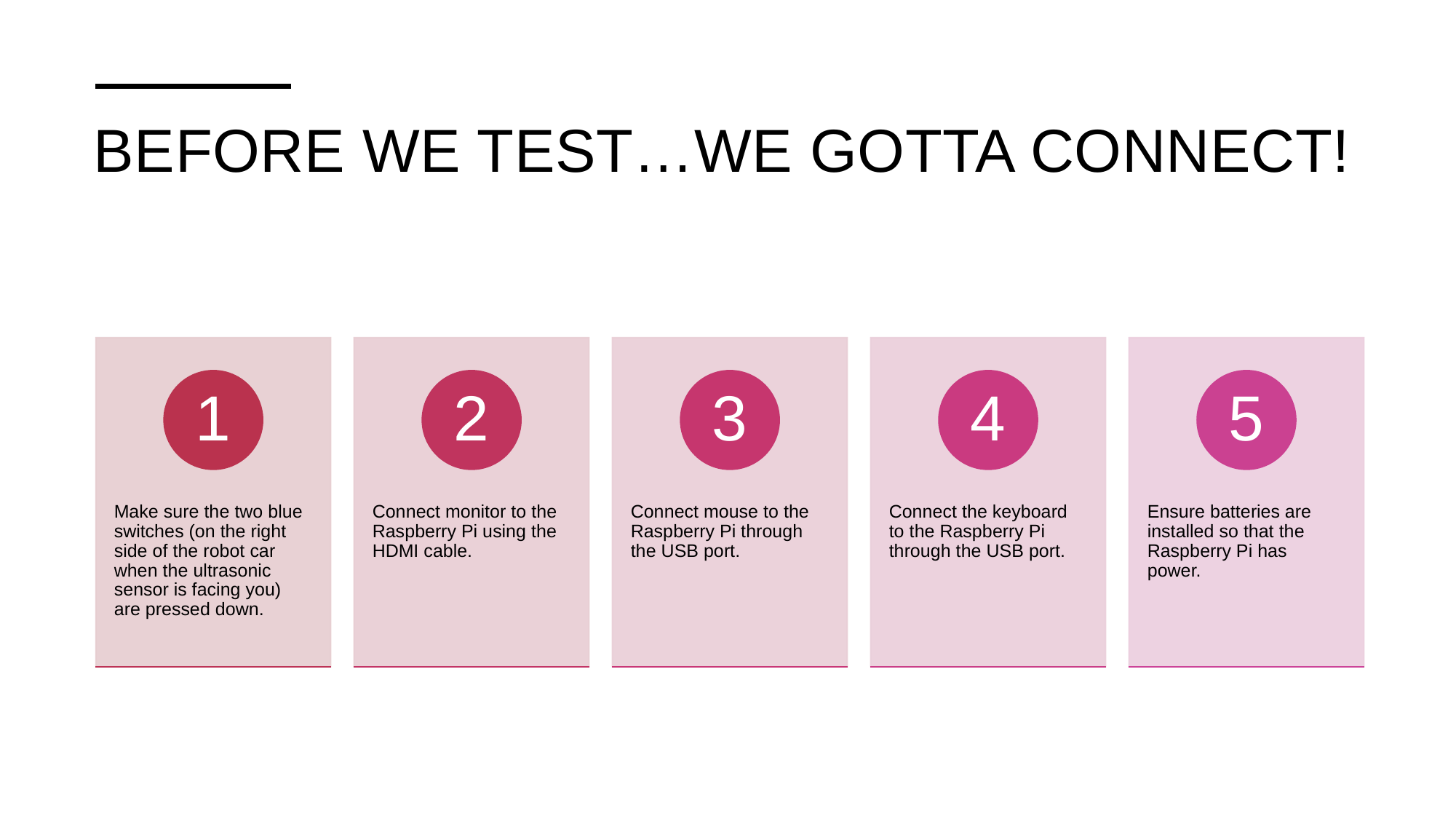

# BEFORE we test…We Gotta Connect!
Make sure the two blue switches (on the right side of the robot car when the ultrasonic sensor is facing you) are pressed down.
1
Connect monitor to the Raspberry Pi using the HDMI cable.
2
Connect mouse to the Raspberry Pi through the USB port.
3
Connect the keyboard to the Raspberry Pi through the USB port.
4
Ensure batteries are installed so that the Raspberry Pi has power.
5